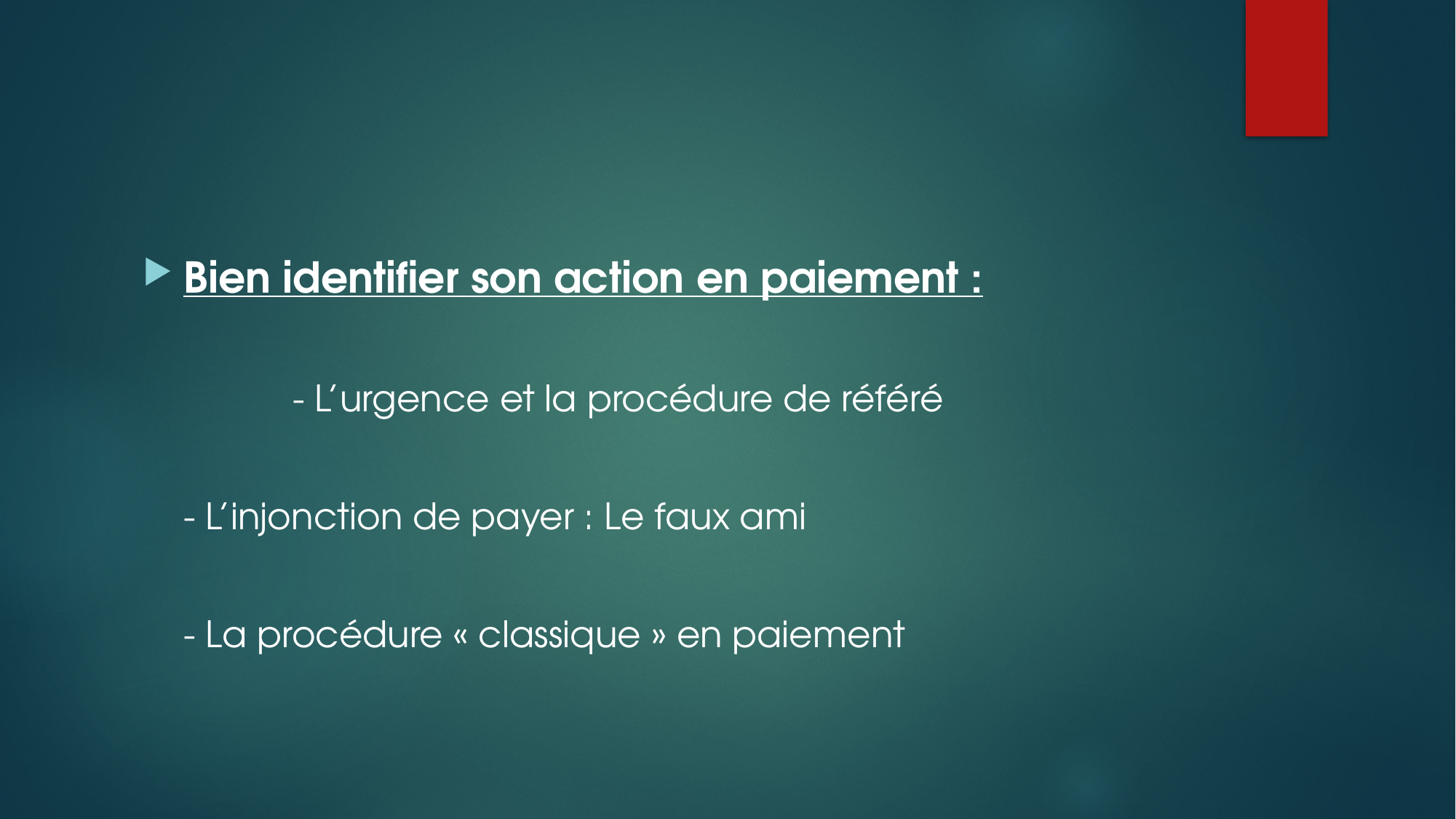

#
Bien identifier son action en paiement :

		- L’urgence et la procédure de référé

	- L’injonction de payer : Le faux ami

	- La procédure « classique » en paiement